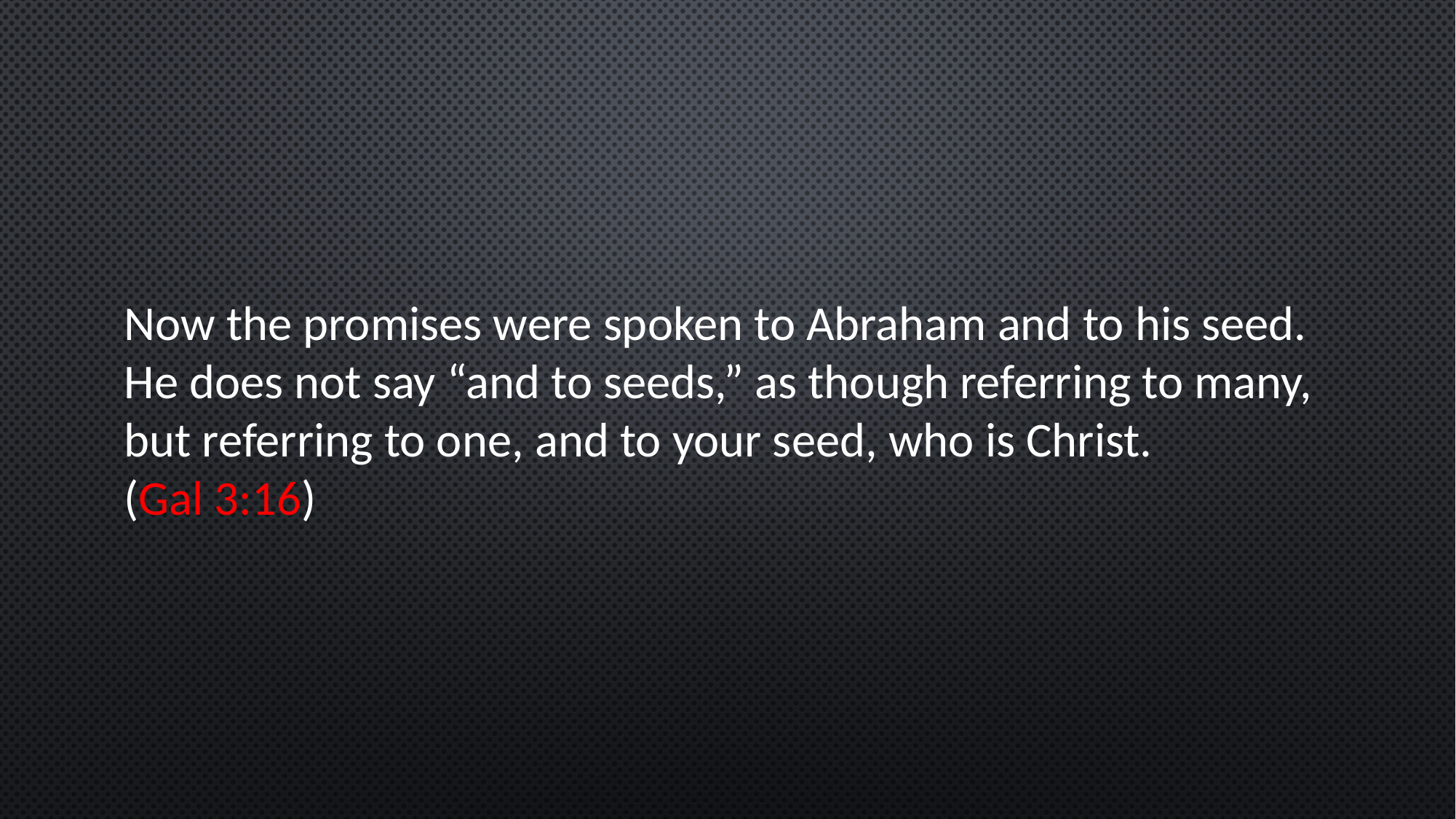

Now the promises were spoken to Abraham and to his seed. He does not say “and to seeds,” as though referring to many, but referring to one, and to your seed, who is Christ.
(Gal 3:16)